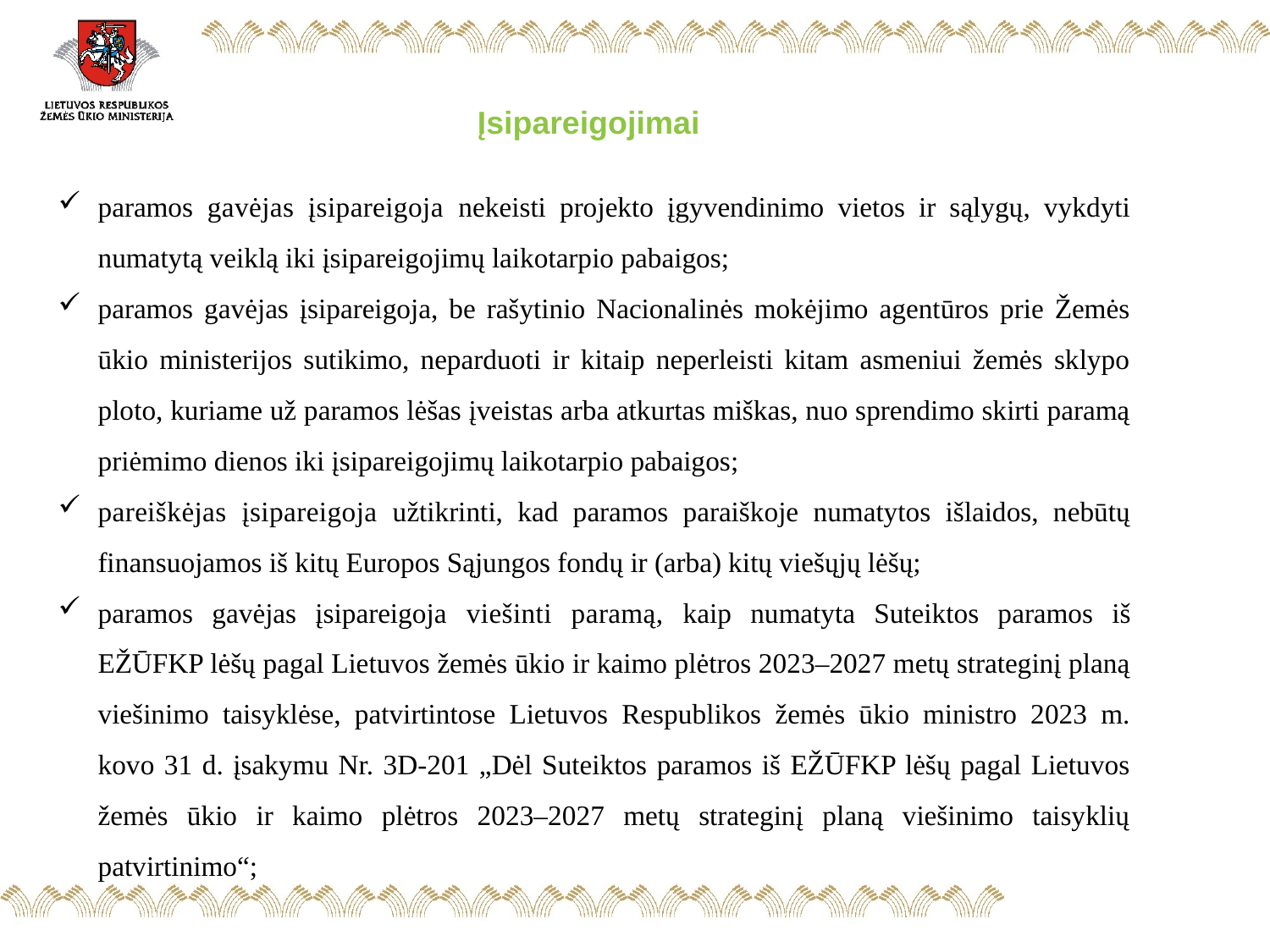

Įsipareigojimai
paramos gavėjas įsipareigoja nekeisti projekto įgyvendinimo vietos ir sąlygų, vykdyti numatytą veiklą iki įsipareigojimų laikotarpio pabaigos;
paramos gavėjas įsipareigoja, be rašytinio Nacionalinės mokėjimo agentūros prie Žemės ūkio ministerijos sutikimo, neparduoti ir kitaip neperleisti kitam asmeniui žemės sklypo ploto, kuriame už paramos lėšas įveistas arba atkurtas miškas, nuo sprendimo skirti paramą priėmimo dienos iki įsipareigojimų laikotarpio pabaigos;
pareiškėjas įsipareigoja užtikrinti, kad paramos paraiškoje numatytos išlaidos, nebūtų finansuojamos iš kitų Europos Sąjungos fondų ir (arba) kitų viešųjų lėšų;
paramos gavėjas įsipareigoja viešinti paramą, kaip numatyta Suteiktos paramos iš EŽŪFKP lėšų pagal Lietuvos žemės ūkio ir kaimo plėtros 2023–2027 metų strateginį planą viešinimo taisyklėse, patvirtintose Lietuvos Respublikos žemės ūkio ministro 2023 m. kovo 31 d. įsakymu Nr. 3D-201 „Dėl Suteiktos paramos iš EŽŪFKP lėšų pagal Lietuvos žemės ūkio ir kaimo plėtros 2023–2027 metų strateginį planą viešinimo taisyklių patvirtinimo“;